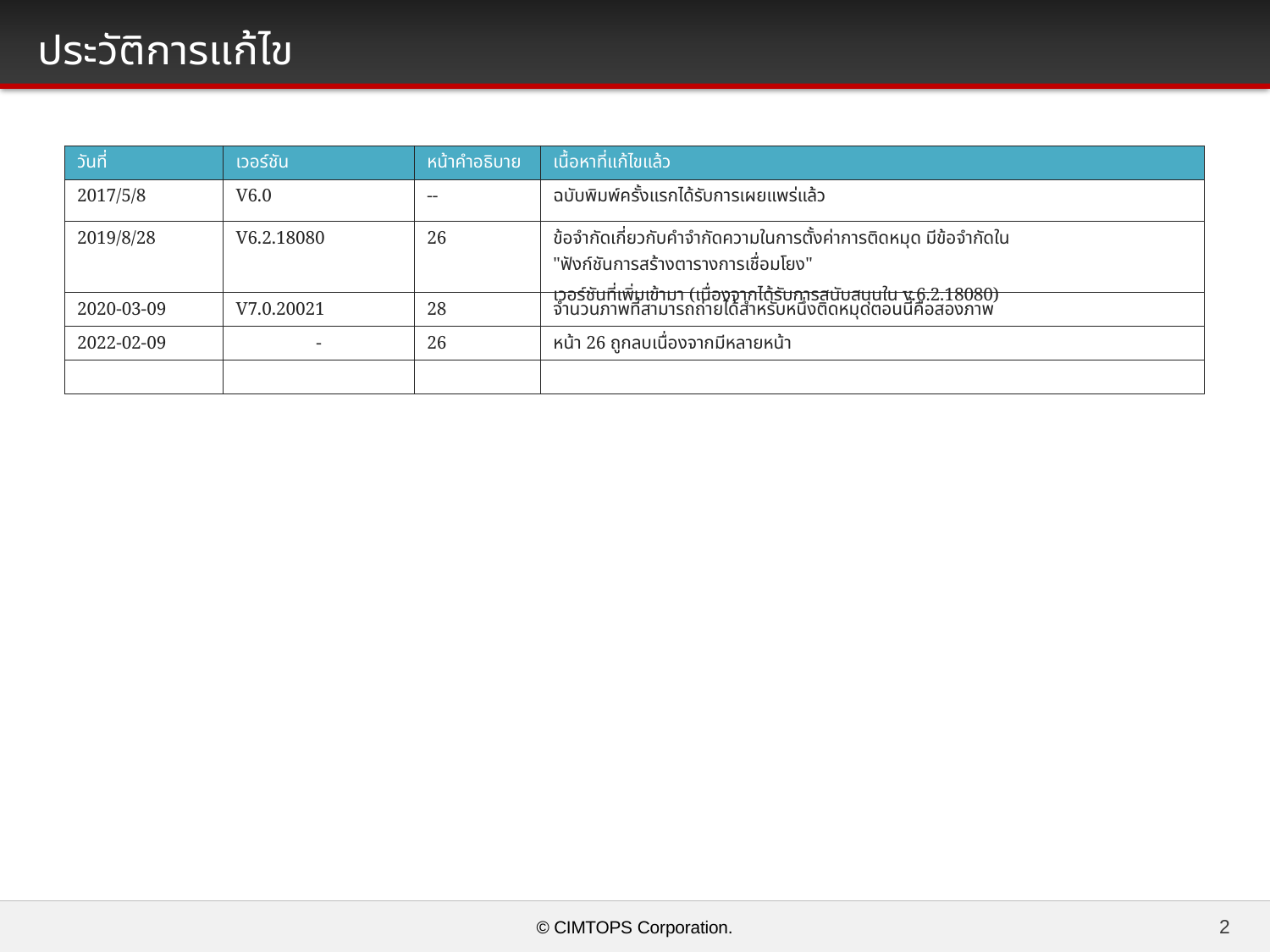

# ประวัติการแก้ไข
| วันที่ | เวอร์ชัน | หน้าคำอธิบาย | เนื้อหาที่แก้ไขแล้ว |
| --- | --- | --- | --- |
| 2017/5/8 | V6.0 | -- | ฉบับพิมพ์ครั้งแรกได้รับการเผยแพร่แล้ว |
| 2019/8/28 | V6.2.18080 | 26 | ข้อจำกัดเกี่ยวกับคำจำกัดความในการตั้งค่าการติดหมุด มีข้อจำกัดใน "ฟังก์ชันการสร้างตารางการเชื่อมโยง" เวอร์ชันที่เพิ่มเข้ามา (เนื่องจากได้รับการสนับสนุนใน v.6.2.18080) |
| 2020-03-09 | V7.0.20021 | 28 | จำนวนภาพที่สามารถถ่ายได้สำหรับหนึ่งติดหมุดตอนนี้คือสองภาพ |
| 2022-02-09 | - | 26 | หน้า 26 ถูกลบเนื่องจากมีหลายหน้า |
|  |  |  |  |
2
© CIMTOPS Corporation.